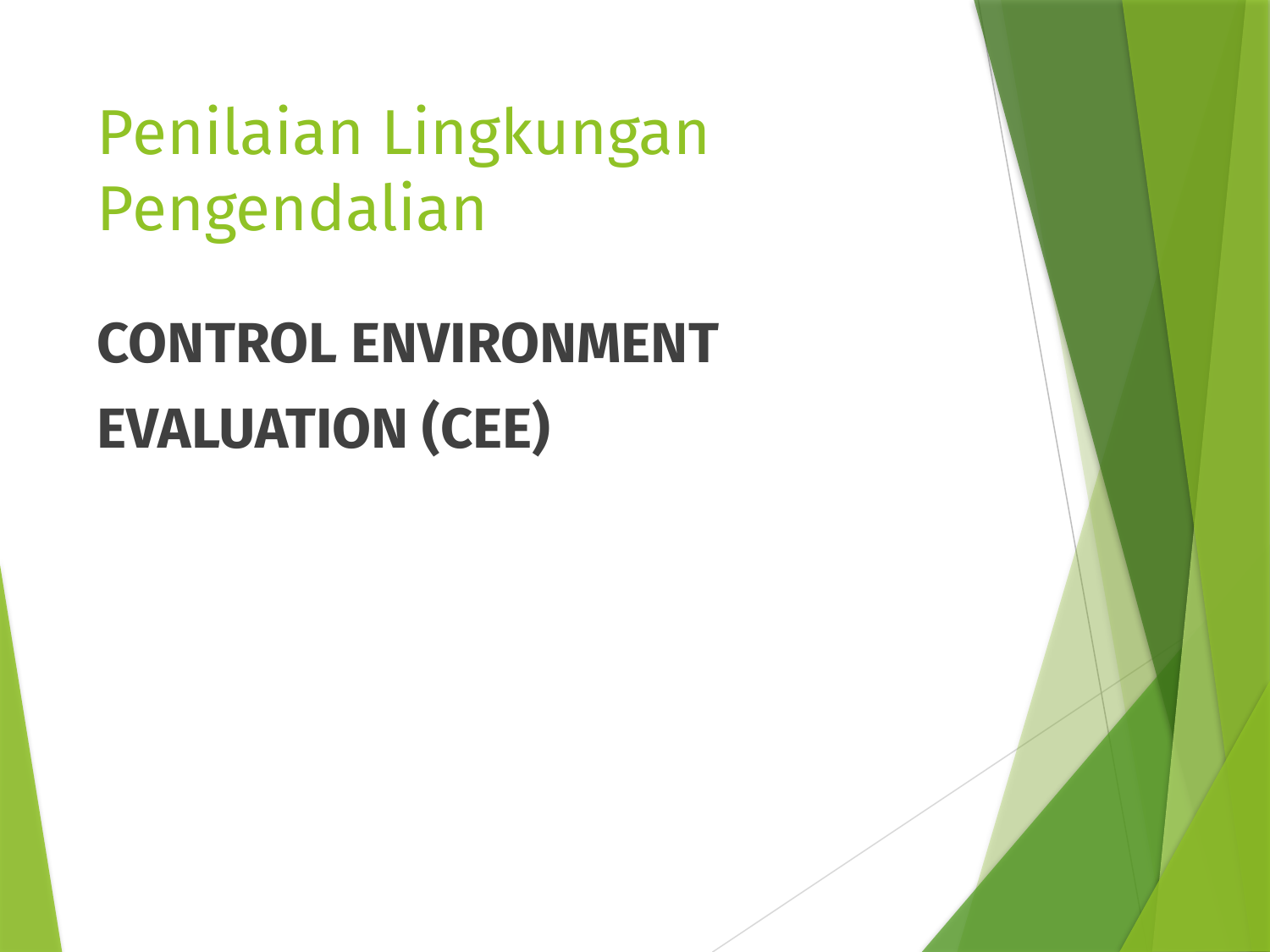

# Penilaian Lingkungan Pengendalian
CONTROL ENVIRONMENT
EVALUATION (CEE)